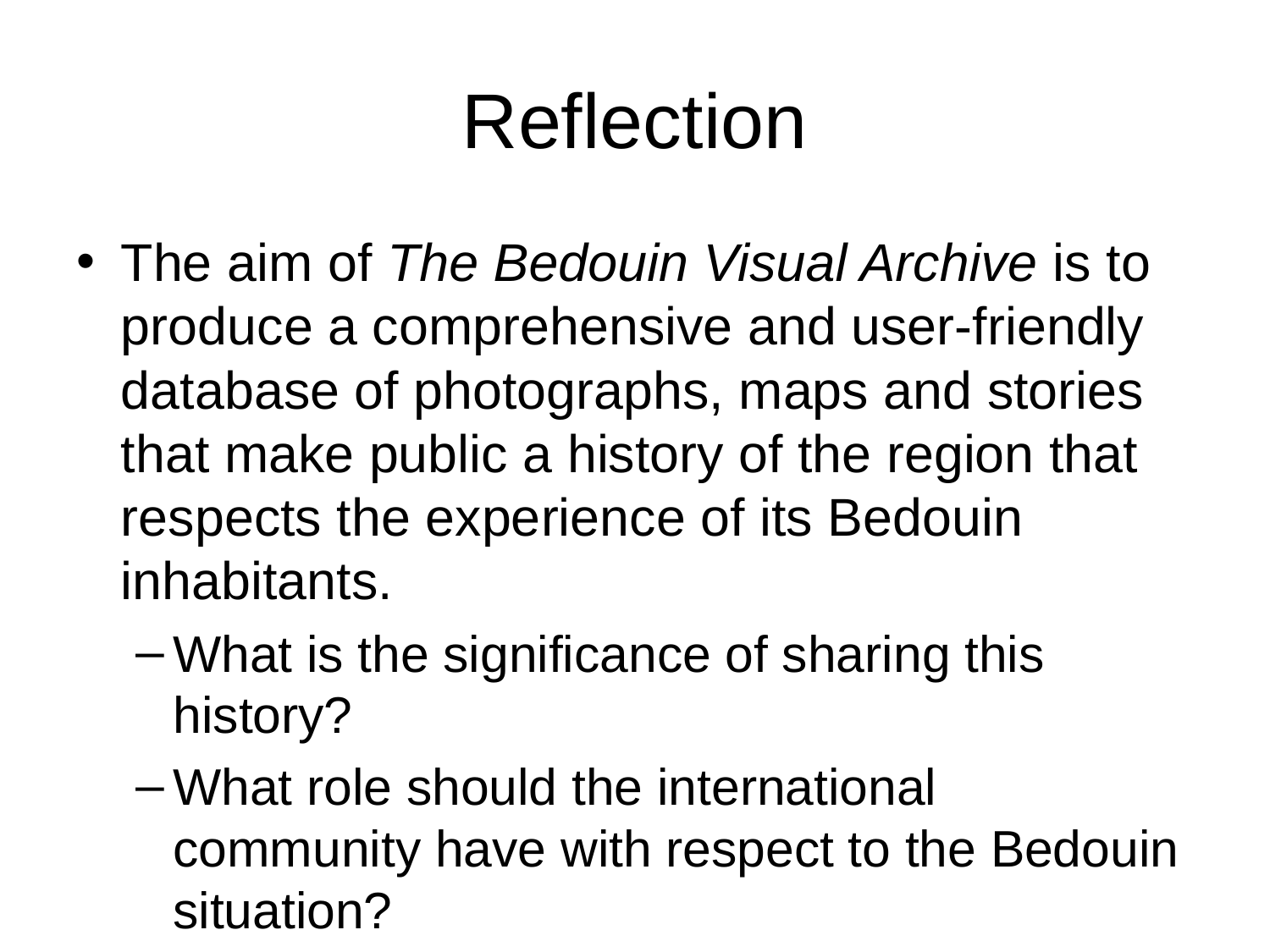

# Reflection
The aim of The Bedouin Visual Archive is to produce a comprehensive and user-friendly database of photographs, maps and stories that make public a history of the region that respects the experience of its Bedouin inhabitants.
What is the significance of sharing this history?
What role should the international community have with respect to the Bedouin situation?